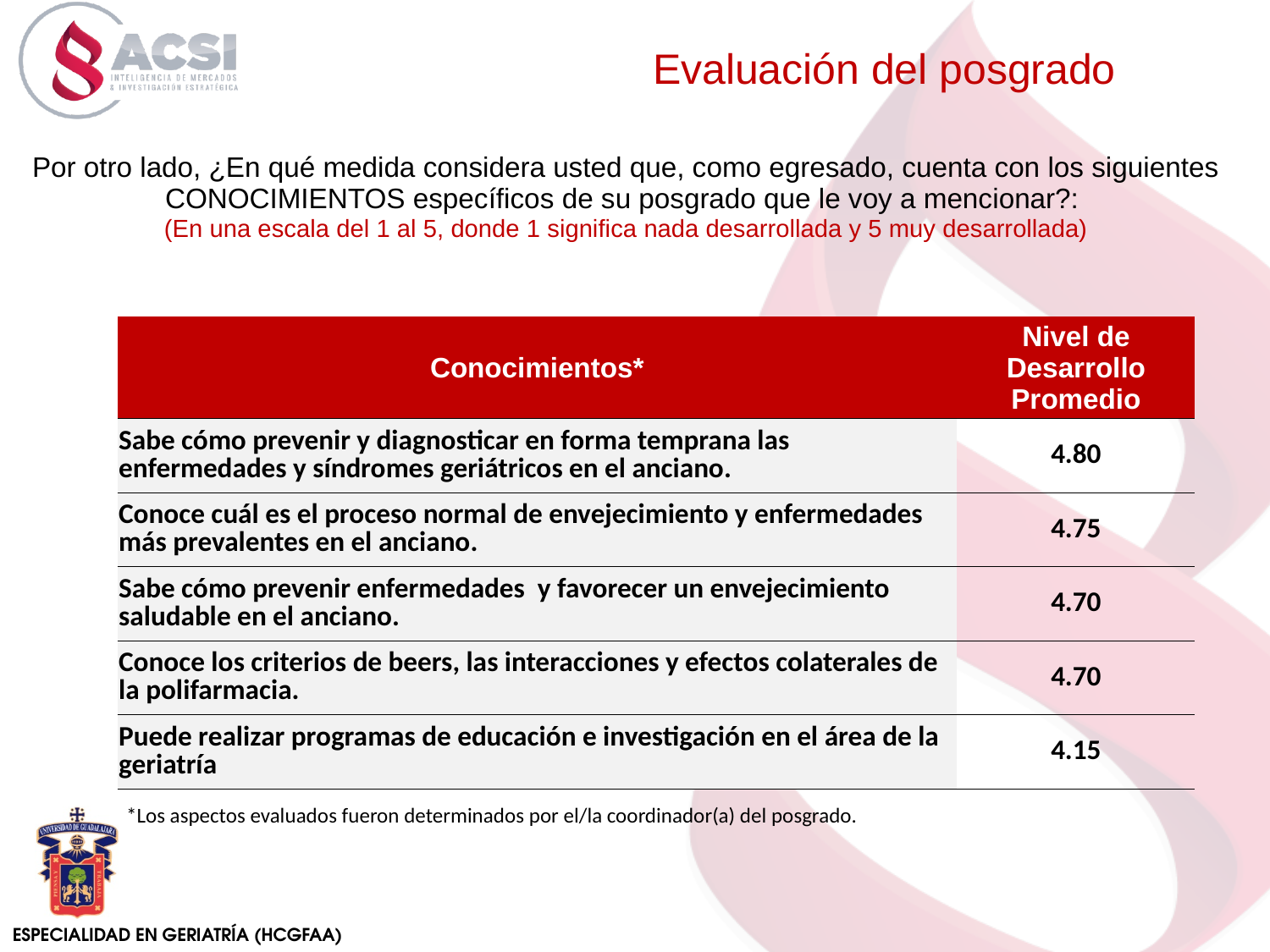

Evaluación del posgrado
Por otro lado, ¿En qué medida considera usted que, como egresado, cuenta con los siguientes CONOCIMIENTOS específicos de su posgrado que le voy a mencionar?:
(En una escala del 1 al 5, donde 1 significa nada desarrollada y 5 muy desarrollada)
| Conocimientos\* | Nivel de Desarrollo Promedio |
| --- | --- |
| Sabe cómo prevenir y diagnosticar en forma temprana las enfermedades y síndromes geriátricos en el anciano. | 4.80 |
| Conoce cuál es el proceso normal de envejecimiento y enfermedades más prevalentes en el anciano. | 4.75 |
| Sabe cómo prevenir enfermedades y favorecer un envejecimiento saludable en el anciano. | 4.70 |
| Conoce los criterios de beers, las interacciones y efectos colaterales de la polifarmacia. | 4.70 |
| Puede realizar programas de educación e investigación en el área de la geriatría | 4.15 |
*Los aspectos evaluados fueron determinados por el/la coordinador(a) del posgrado.